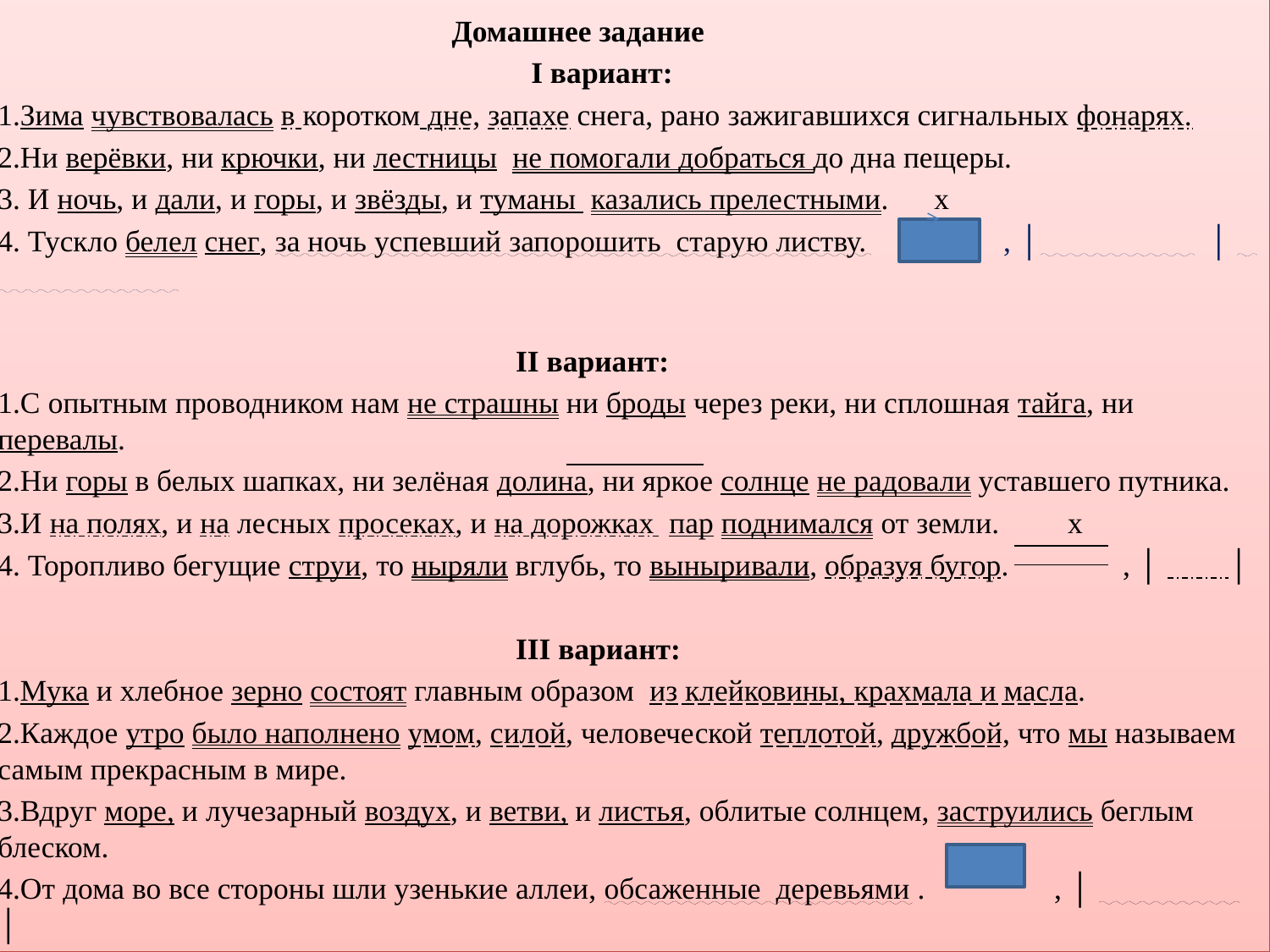

Домашнее задание
                                                                      I вариант:
1.Зима чувствовалась в коротком дне, запахе снега, рано зажигавшихся сигнальных фонарях.
2.Ни верёвки, ни крючки, ни лестницы  не помогали добраться до дна пещеры.
3. И ночь, и дали, и горы, и звёзды, и туманы  казались прелестными.      х
4. Тускло белел снег, за ночь успевший запорошить  старую листву.                  , │                      │

                                                                    II вариант:
1.С опытным проводником нам не страшны ни броды через реки, ни сплошная тайга, ни перевалы.
2.Ни горы в белых шапках, ни зелёная долина, ни яркое солнце не радовали уставшего путника.
3.И на полях, и на лесных просеках, и на дорожках  пар поднимался от земли.         х
4. Торопливо бегущие струи, то ныряли вглубь, то выныривали, образуя бугор.               , │         │

                                                                    III вариант:
1.Мука и хлебное зерно состоят главным образом  из клейковины, крахмала и масла.
2.Каждое утро было наполнено умом, силой, человеческой теплотой, дружбой, что мы называем самым прекрасным в мире.
3.Вдруг море, и лучезарный воздух, и ветви, и листья, облитые солнцем, заструились беглым блеском.                                                                                 		             х
4.От дома во все стороны шли узенькие аллеи, обсаженные  деревьями .                 , │                    │

# \